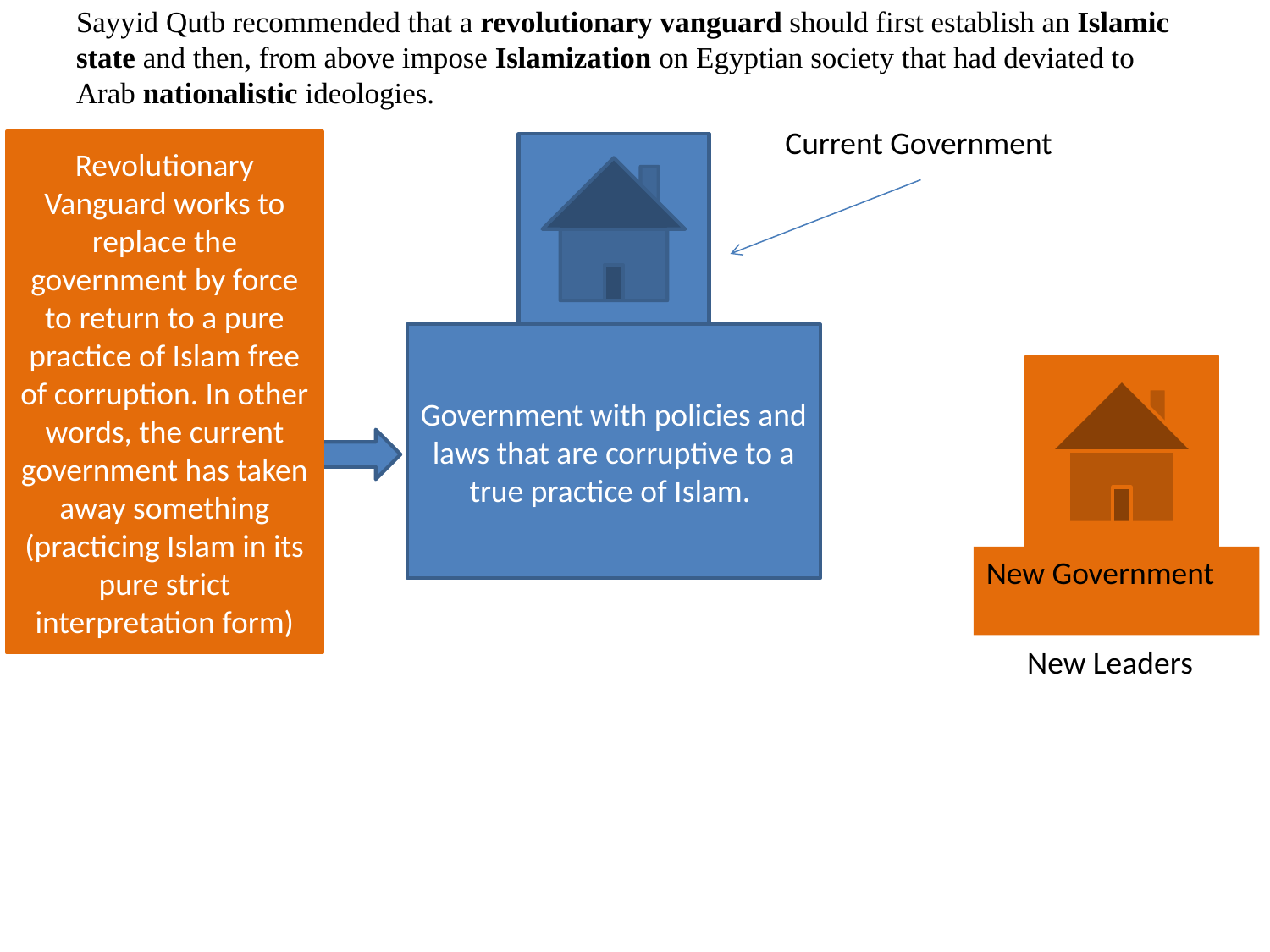

Sayyid Qutb recommended that a revolutionary vanguard should first establish an Islamic state and then, from above impose Islamization on Egyptian society that had deviated to Arab nationalistic ideologies.
Current Government

Revolutionary Vanguard works to replace the government by force to return to a pure practice of Islam free of corruption. In other words, the current government has taken away something (practicing Islam in its pure strict interpretation form)

Government with policies and laws that are corruptive to a true practice of Islam.

New Government

New Leaders